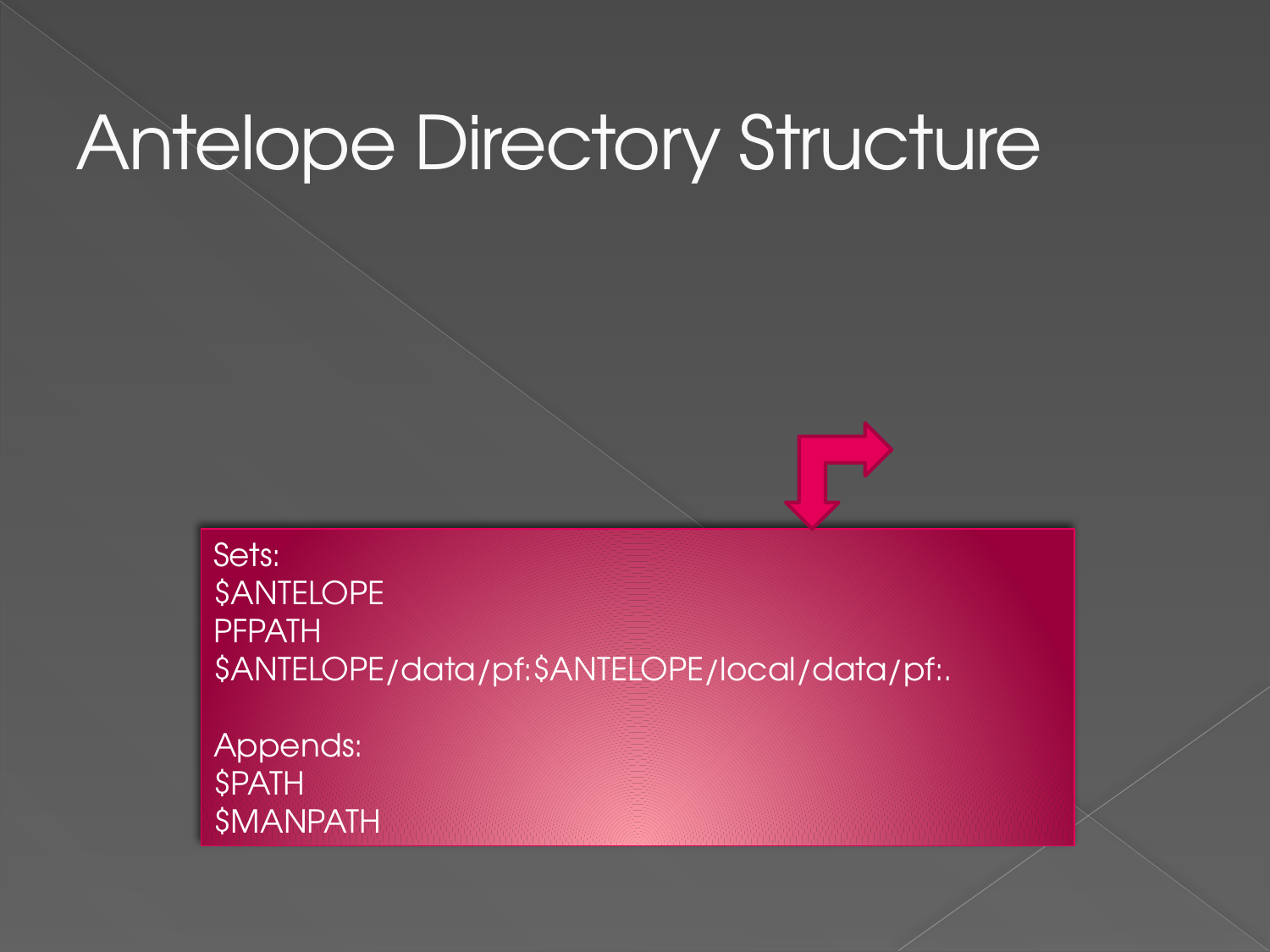

Antelope Directory Structure

Sets:
$ANTELOPE
PFPATH $ANTELOPE/data/pf:$ANTELOPE/local/data/pf:.

Appends:
$PATH
$MANPATH